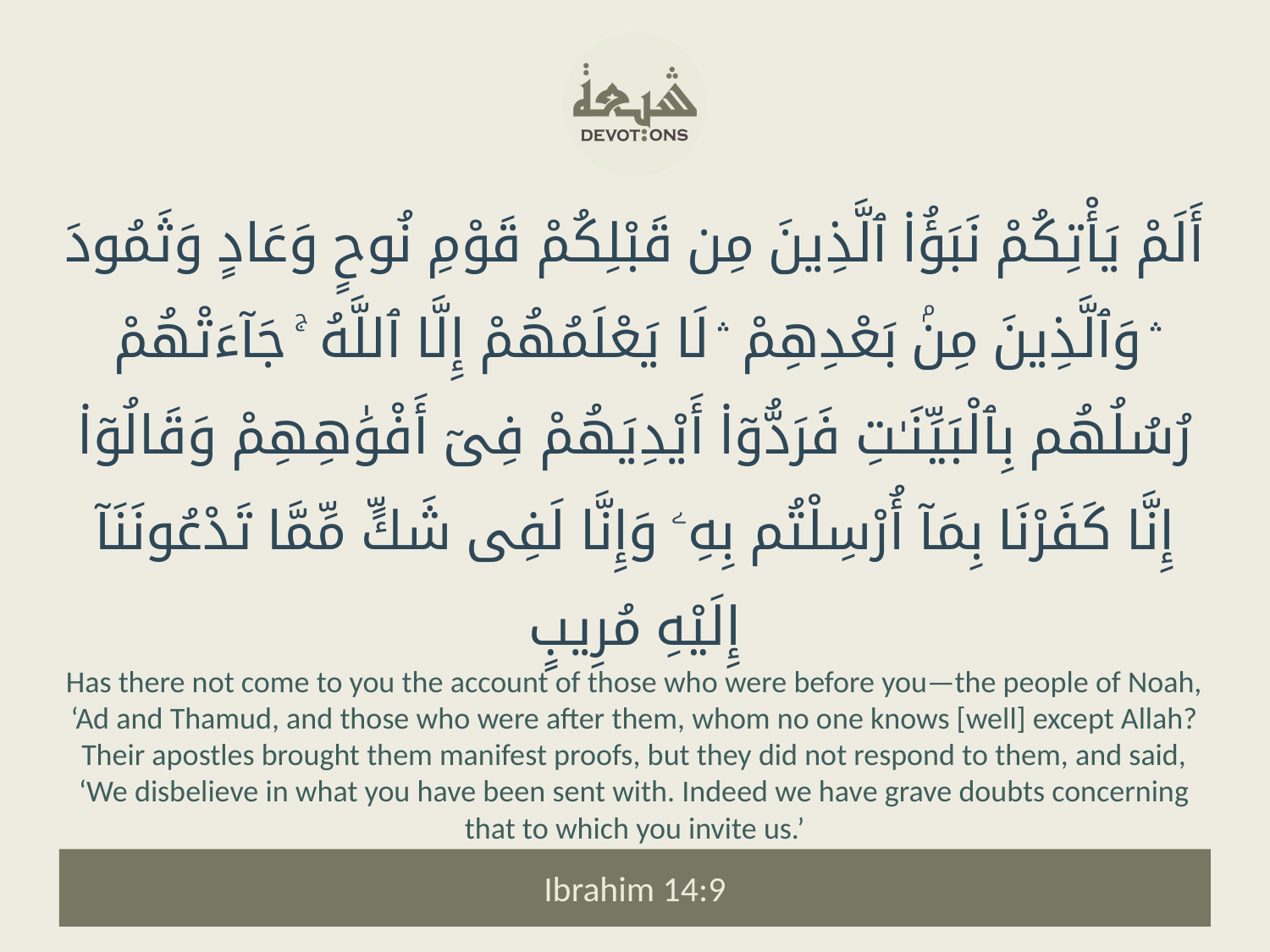

أَلَمْ يَأْتِكُمْ نَبَؤُا۟ ٱلَّذِينَ مِن قَبْلِكُمْ قَوْمِ نُوحٍ وَعَادٍ وَثَمُودَ ۛ وَٱلَّذِينَ مِنۢ بَعْدِهِمْ ۛ لَا يَعْلَمُهُمْ إِلَّا ٱللَّهُ ۚ جَآءَتْهُمْ رُسُلُهُم بِٱلْبَيِّنَـٰتِ فَرَدُّوٓا۟ أَيْدِيَهُمْ فِىٓ أَفْوَٰهِهِمْ وَقَالُوٓا۟ إِنَّا كَفَرْنَا بِمَآ أُرْسِلْتُم بِهِۦ وَإِنَّا لَفِى شَكٍّ مِّمَّا تَدْعُونَنَآ إِلَيْهِ مُرِيبٍ
Has there not come to you the account of those who were before you—the people of Noah, ‘Ad and Thamud, and those who were after them, whom no one knows [well] except Allah? Their apostles brought them manifest proofs, but they did not respond to them, and said, ‘We disbelieve in what you have been sent with. Indeed we have grave doubts concerning that to which you invite us.’
Ibrahim 14:9